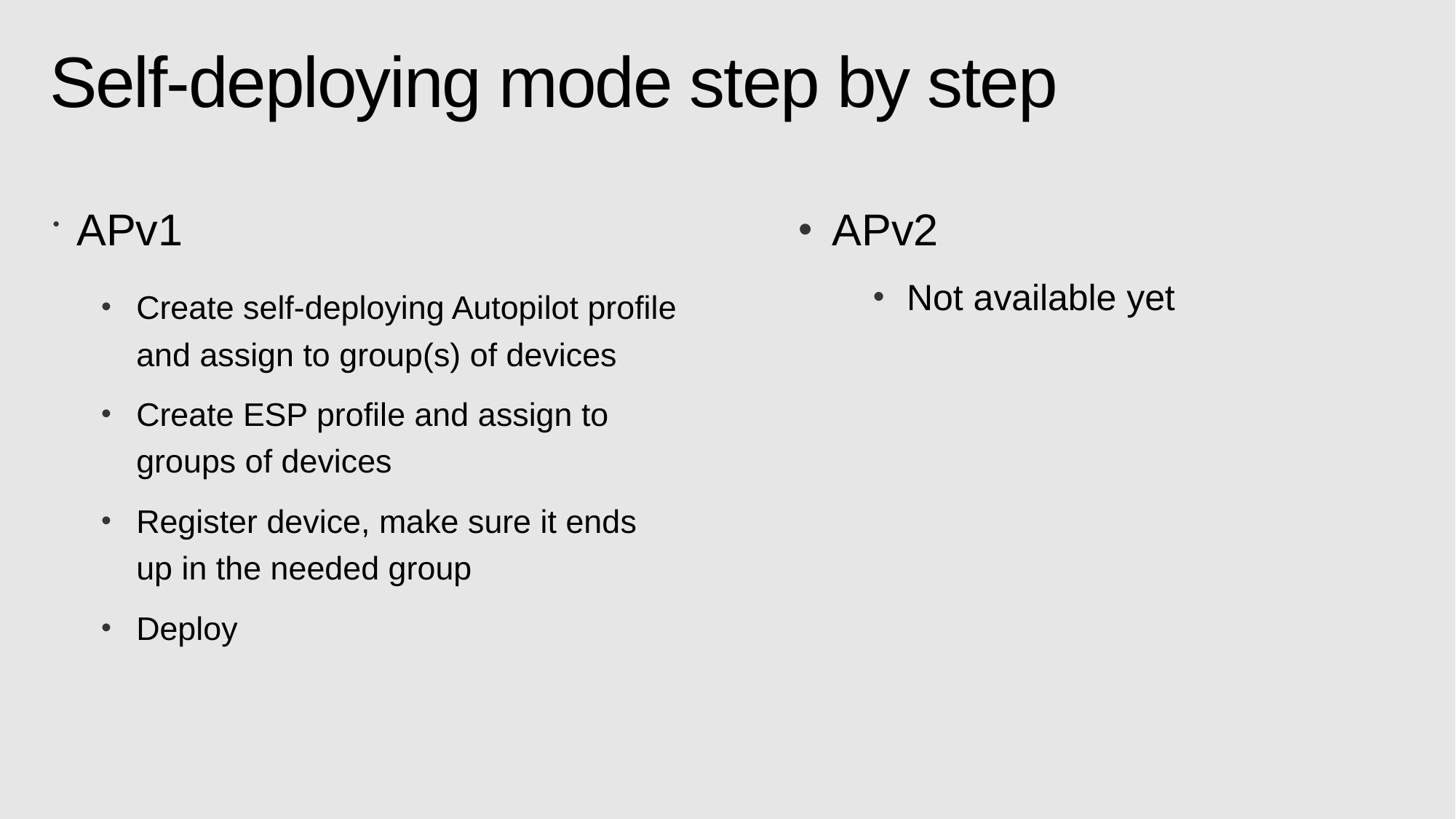

# Self-deploying mode step by step
APv1
APv2
Create self-deploying Autopilot profile and assign to group(s) of devices
Create ESP profile and assign to groups of devices
Register device, make sure it ends up in the needed group
Deploy
Not available yet